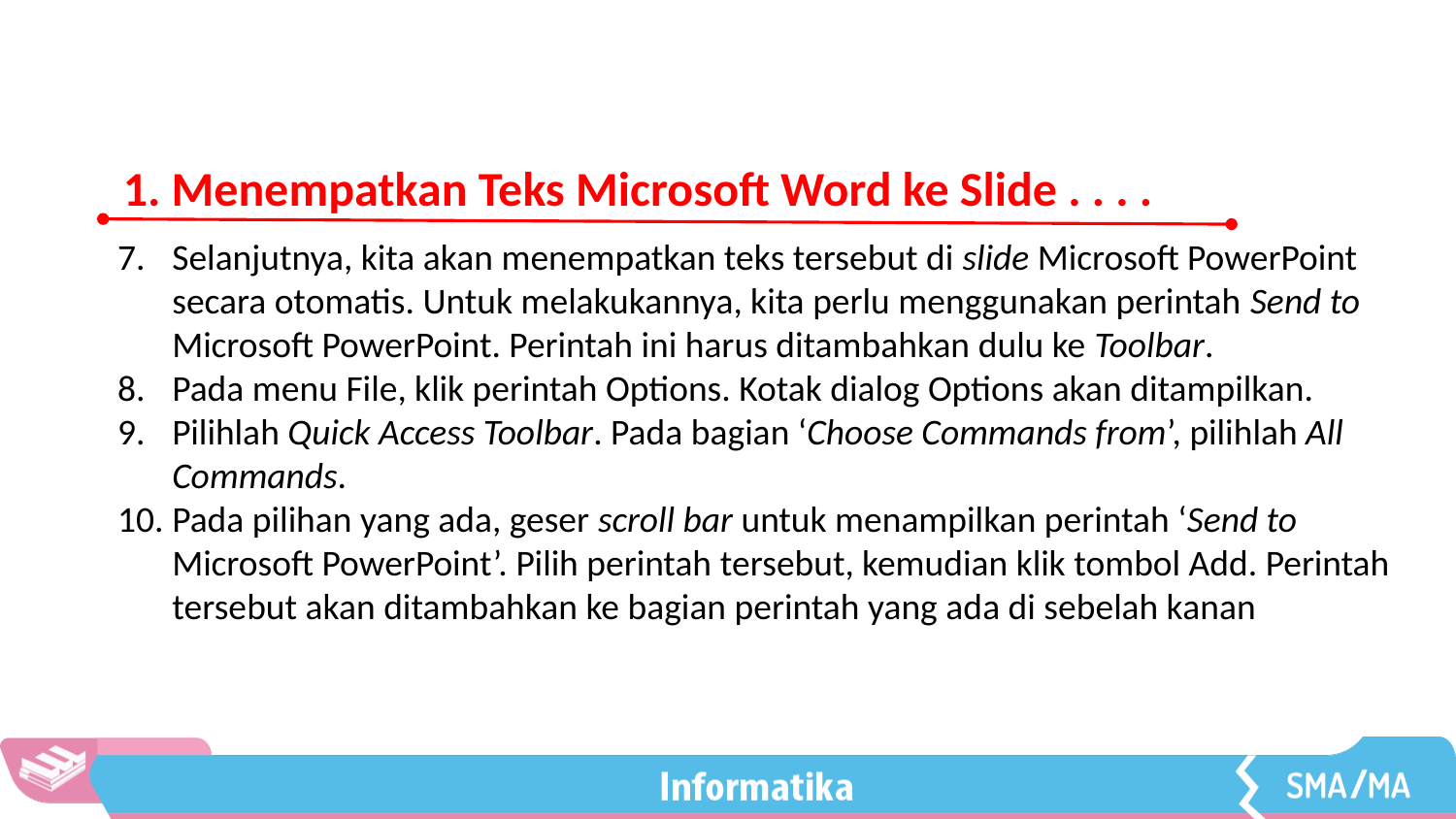

1. Menempatkan Teks Microsoft Word ke Slide . . . .
Selanjutnya, kita akan menempatkan teks tersebut di slide Microsoft PowerPoint secara otomatis. Untuk melakukannya, kita perlu menggunakan perintah Send to Microsoft PowerPoint. Perintah ini harus ditambahkan dulu ke Toolbar.
Pada menu File, klik perintah Options. Kotak dialog Options akan ditampilkan.
Pilihlah Quick Access Toolbar. Pada bagian ‘Choose Commands from’, pilihlah All Commands.
Pada pilihan yang ada, geser scroll bar untuk menampilkan perintah ‘Send to Microsoft PowerPoint’. Pilih perintah tersebut, kemudian klik tombol Add. Perintah tersebut akan ditambahkan ke bagian perintah yang ada di sebelah kanan